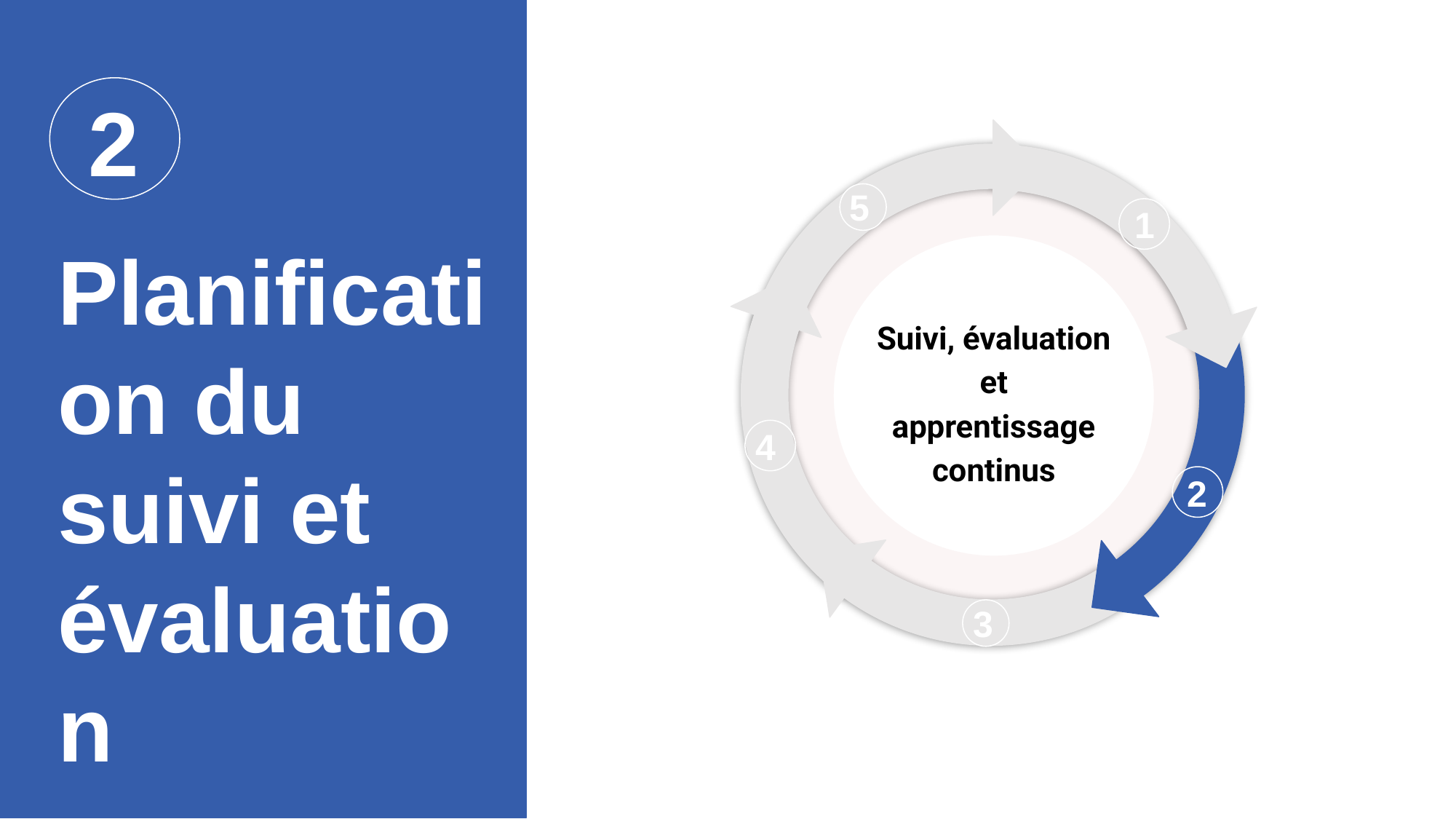

2

1

5

1

Planification du suivi et  évaluation

Suivi, évaluation et apprentissage continus
4

2

3

14